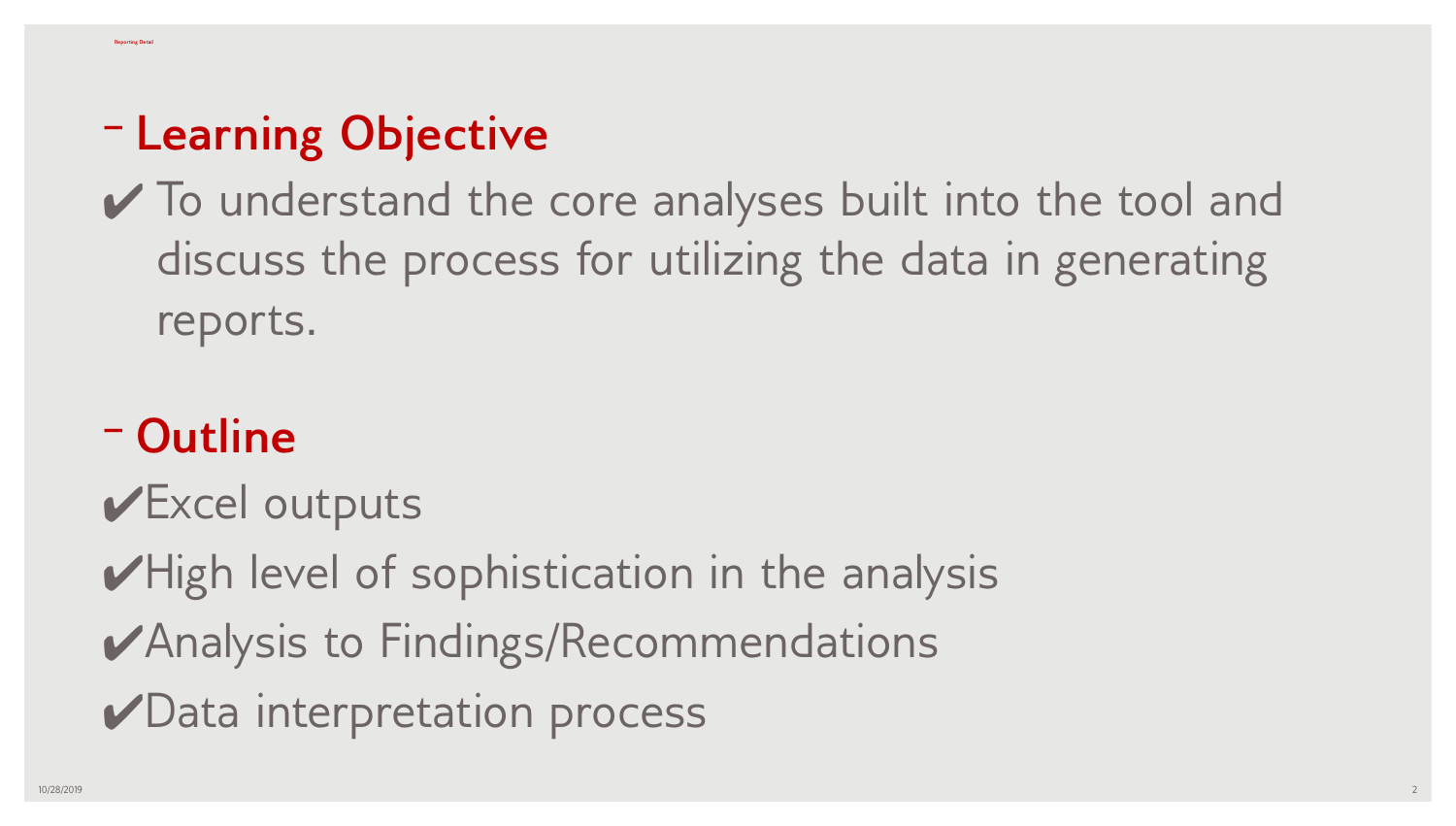

# Reporting Detail
Learning Objective
To understand the core analyses built into the tool and discuss the process for utilizing the data in generating reports.

Outline
Excel outputs
High level of sophistication in the analysis
Analysis to Findings/Recommendations
Data interpretation process
10/28/2019
2